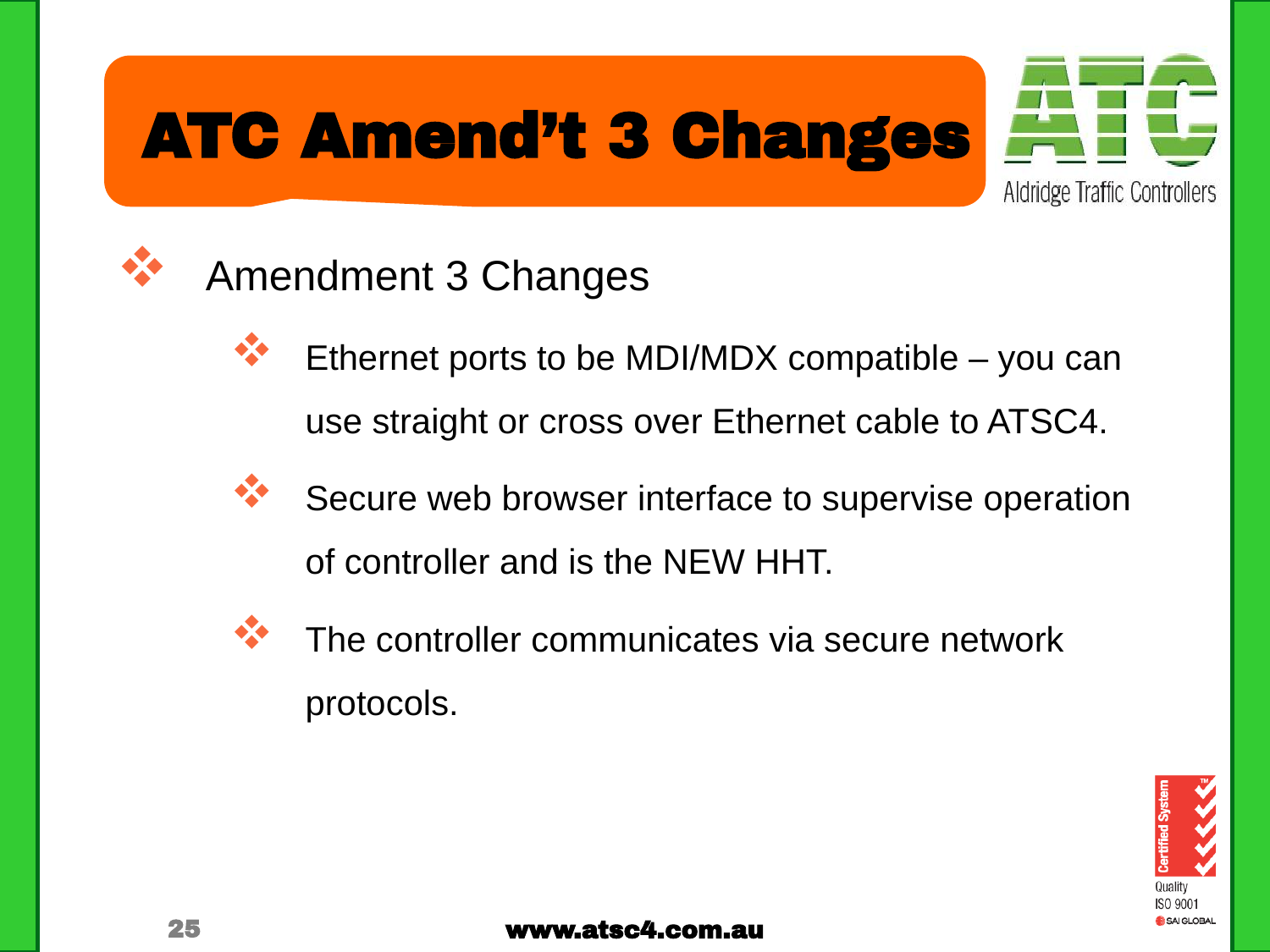

# ATC Amend’t 3 Changes
Amendment 3 Changes
Ethernet ports to be MDI/MDX compatible – you can use straight or cross over Ethernet cable to ATSC4.
Secure web browser interface to supervise operation of controller and is the NEW HHT.
The controller communicates via secure network protocols.

www.atsc4.com.au
25